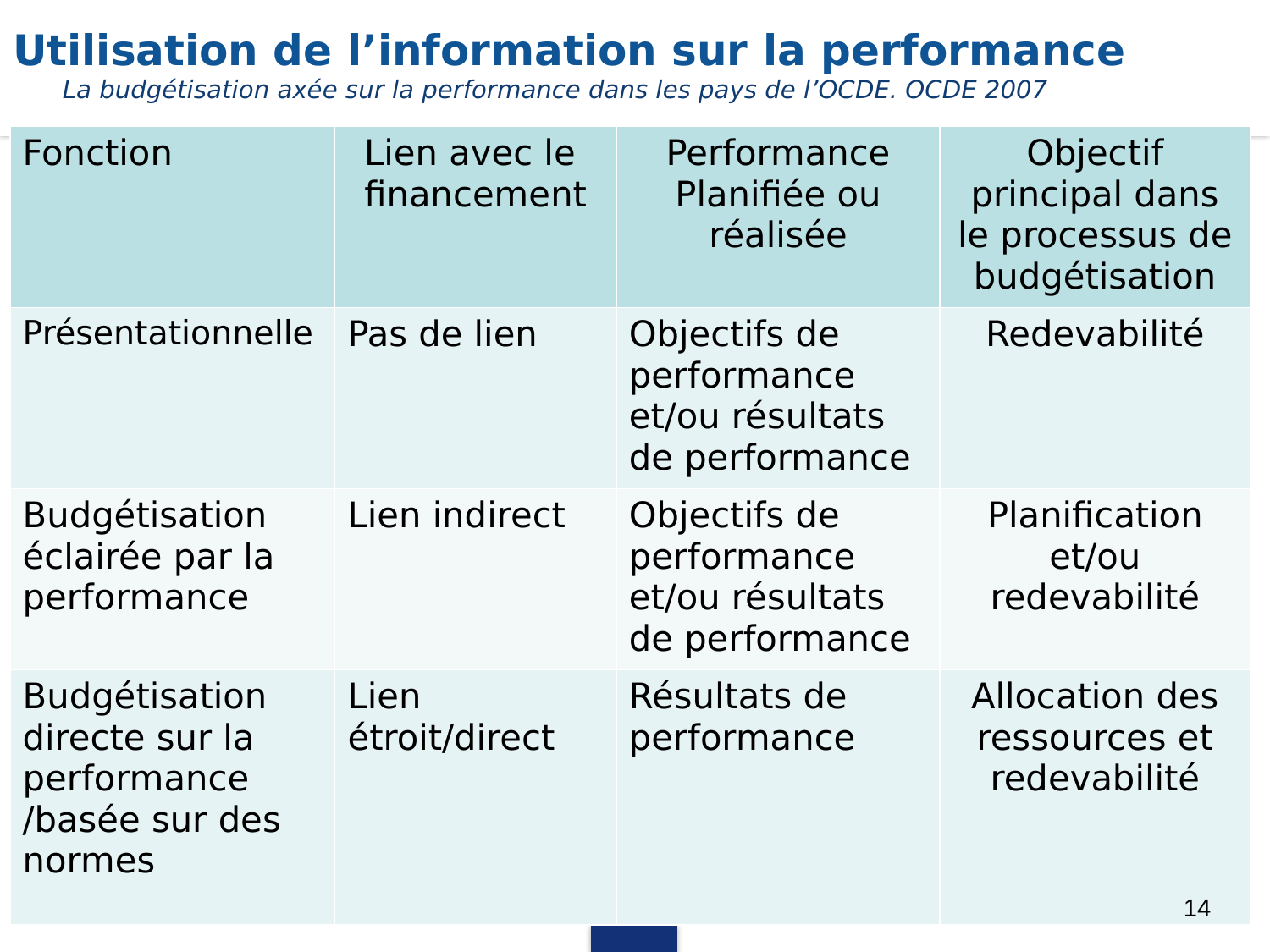

# Utilisation de l’information sur la performance La budgétisation axée sur la performance dans les pays de l’OCDE. OCDE 2007
| Fonction | Lien avec le financement | Performance Planifiée ou réalisée | Objectif principal dans le processus de budgétisation |
| --- | --- | --- | --- |
| Présentationnelle | Pas de lien | Objectifs de performance et/ou résultats de performance | Redevabilité |
| Budgétisation éclairée par la performance | Lien indirect | Objectifs de performance et/ou résultats de performance | Planification et/ou redevabilité |
| Budgétisation directe sur la performance /basée sur des normes | Lien étroit/direct | Résultats de performance | Allocation des ressources et redevabilité |
14